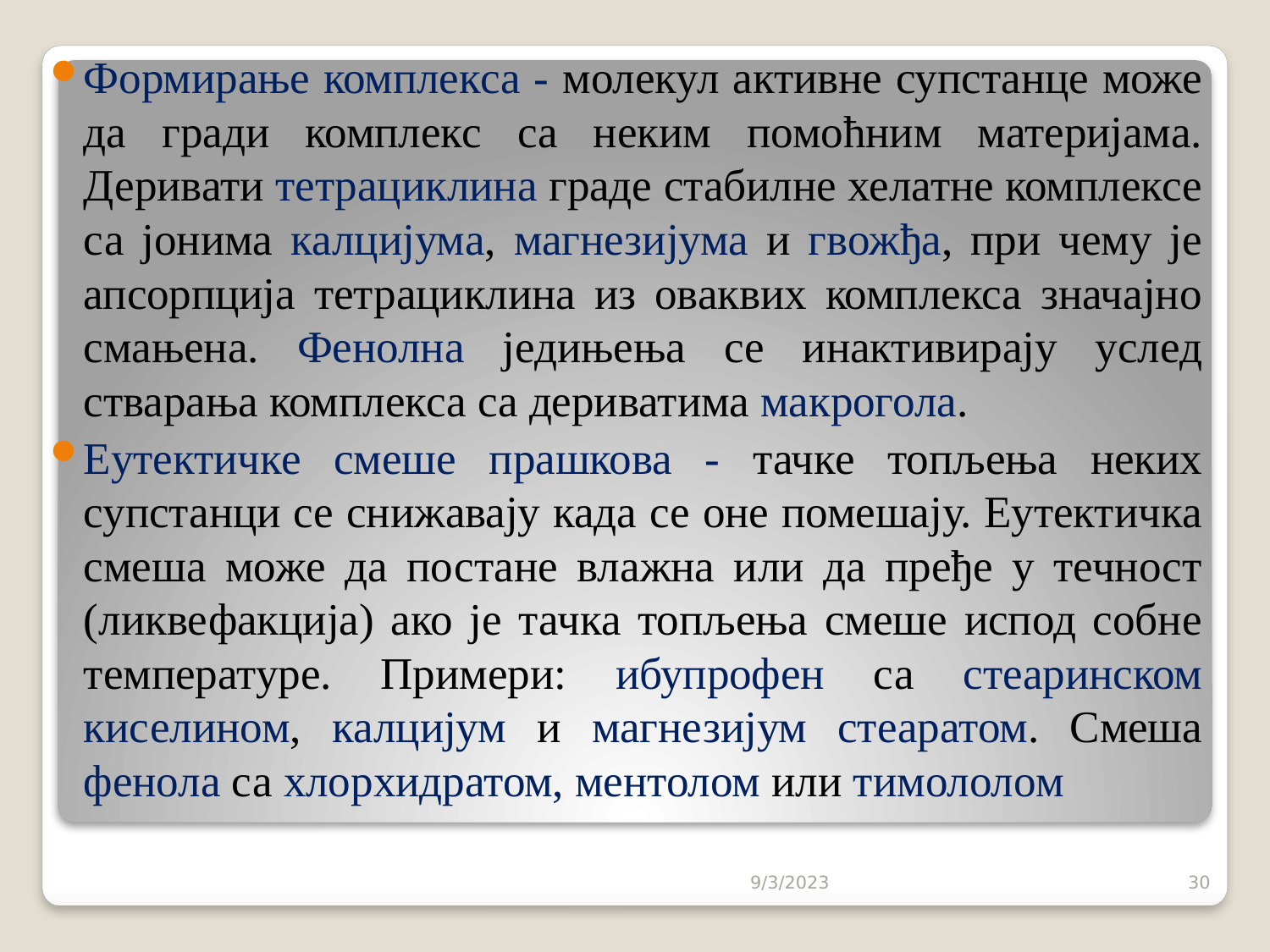

Формирање комплекса - молекул активне супстанце може да гради комплекс са неким помоћним материјама. Деривати тетрациклина граде стабилне хелатне комплексе са јонима калцијума, магнезијума и гвожђа, при чему је апсорпција тетрациклина из оваквих комплекса значајно смањена. Фенолна једињења се инактивирају услед стварања комплекса са дериватима макрогола.
Еутектичке смеше прашкова - тачке топљења неких супстанци се снижавају када се оне помешају. Еутектичка смеша може да постане влажна или да пређе у течност (ликвефакција) ако је тачка топљења смеше испод собне температуре. Примери: ибупрофен са стеаринском киселином, калцијум и магнезијум стеаратом. Смеша фенола са хлорхидратом, ментолом или тимололом
9/3/2023
30